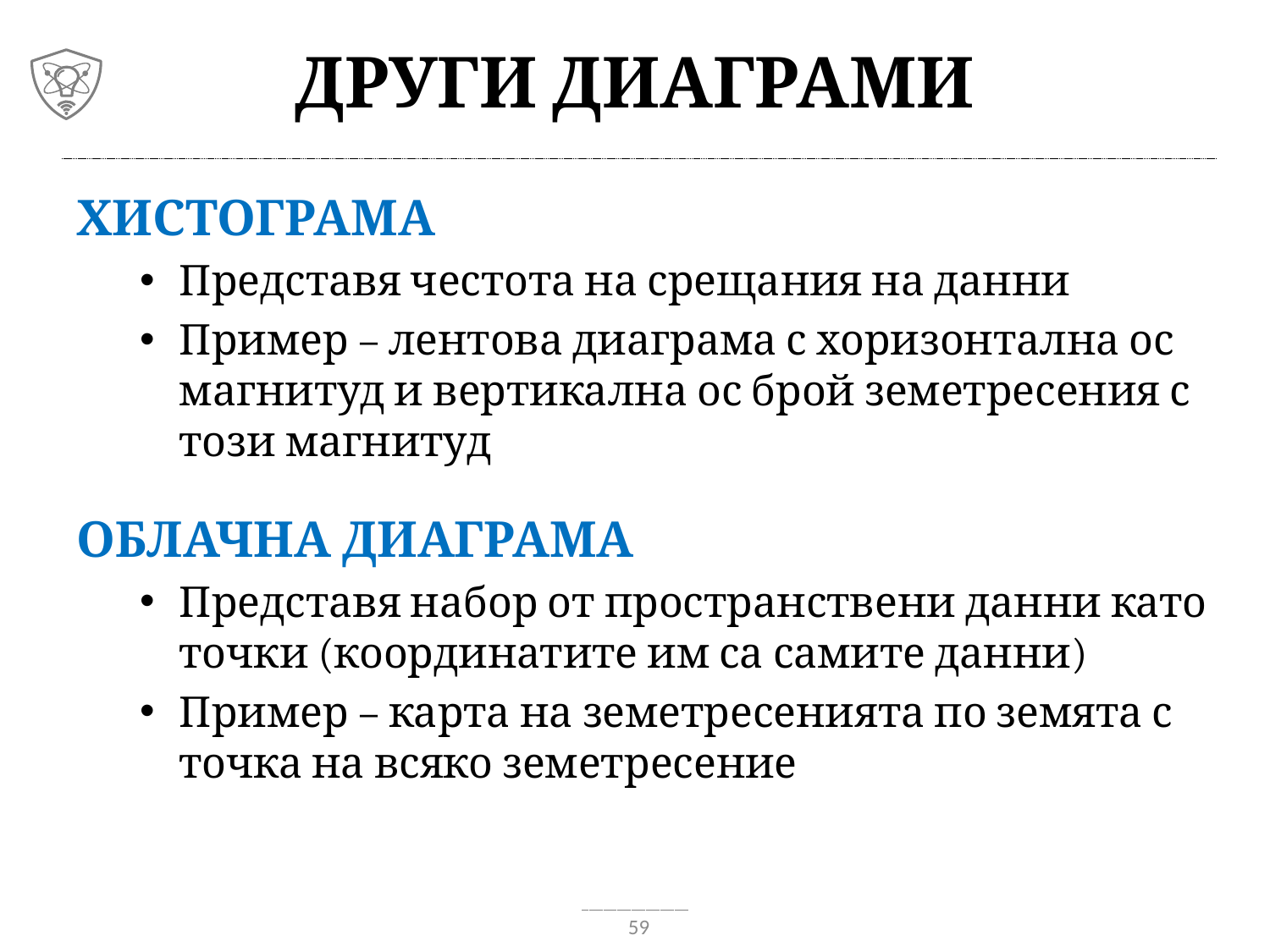

# Други диаграми
Хистограма
Представя честота на срещания на данни
Пример – лентова диаграма с хоризонтална ос магнитуд и вертикална ос брой земетресения с този магнитуд
Облачна диаграма
Представя набор от пространствени данни като точки (координатите им са самите данни)
Пример – карта на земетресенията по земята с точка на всяко земетресение
59